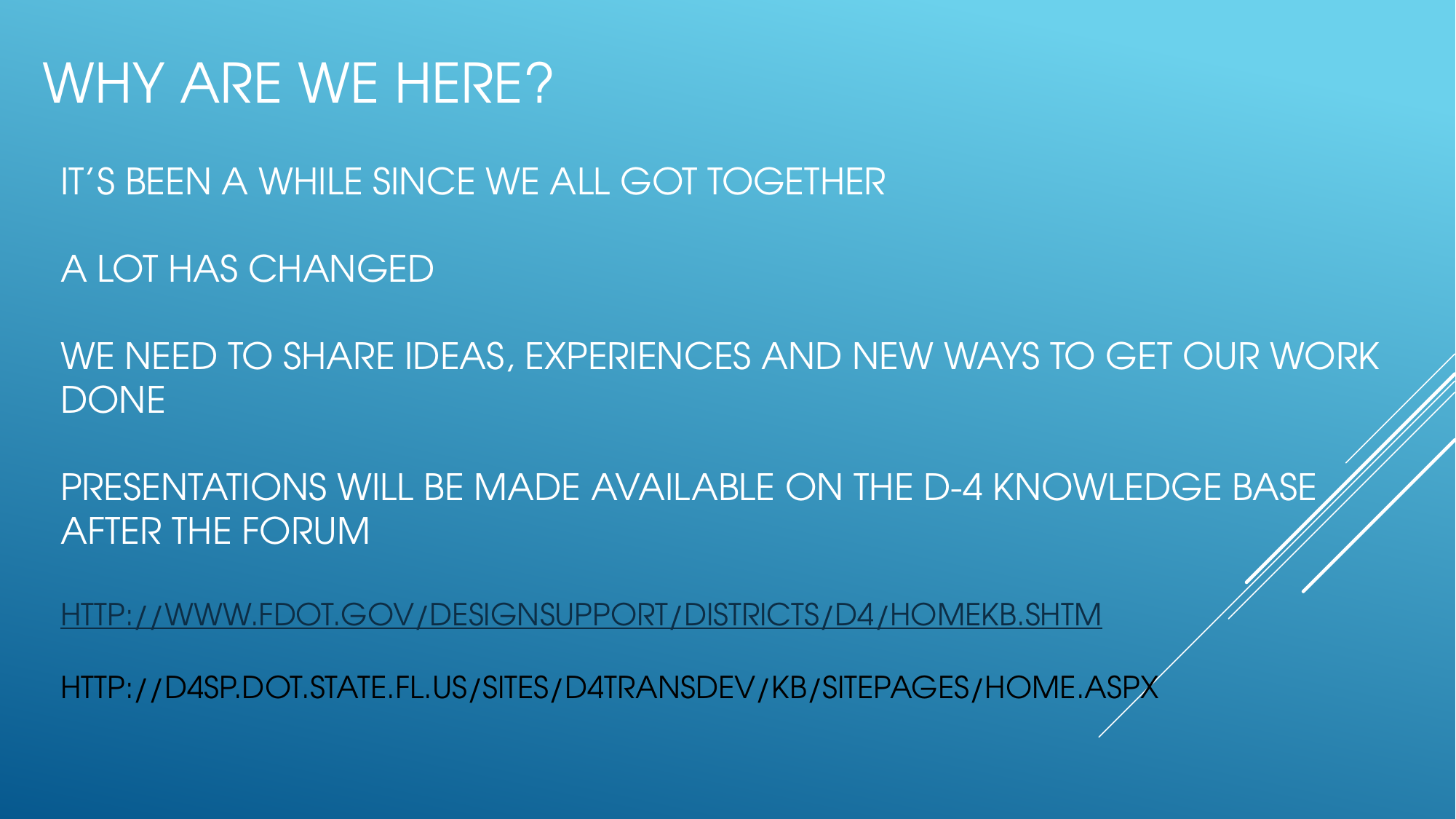

# WHY ARE WE HERE?
It’s been a while since we all got together

A lot has changed

We need to share ideas, experiences and new ways to get our work done

Presentations will be made available ON THE D-4 KNOWLEDGE BASE after the Forum

http://www.fdot.gov/designsupport/Districts/D4/HomeKB.shtm

http://d4sp.dot.state.fl.us/sites/D4TRANSDEV/KB/SitePages/Home.aspx